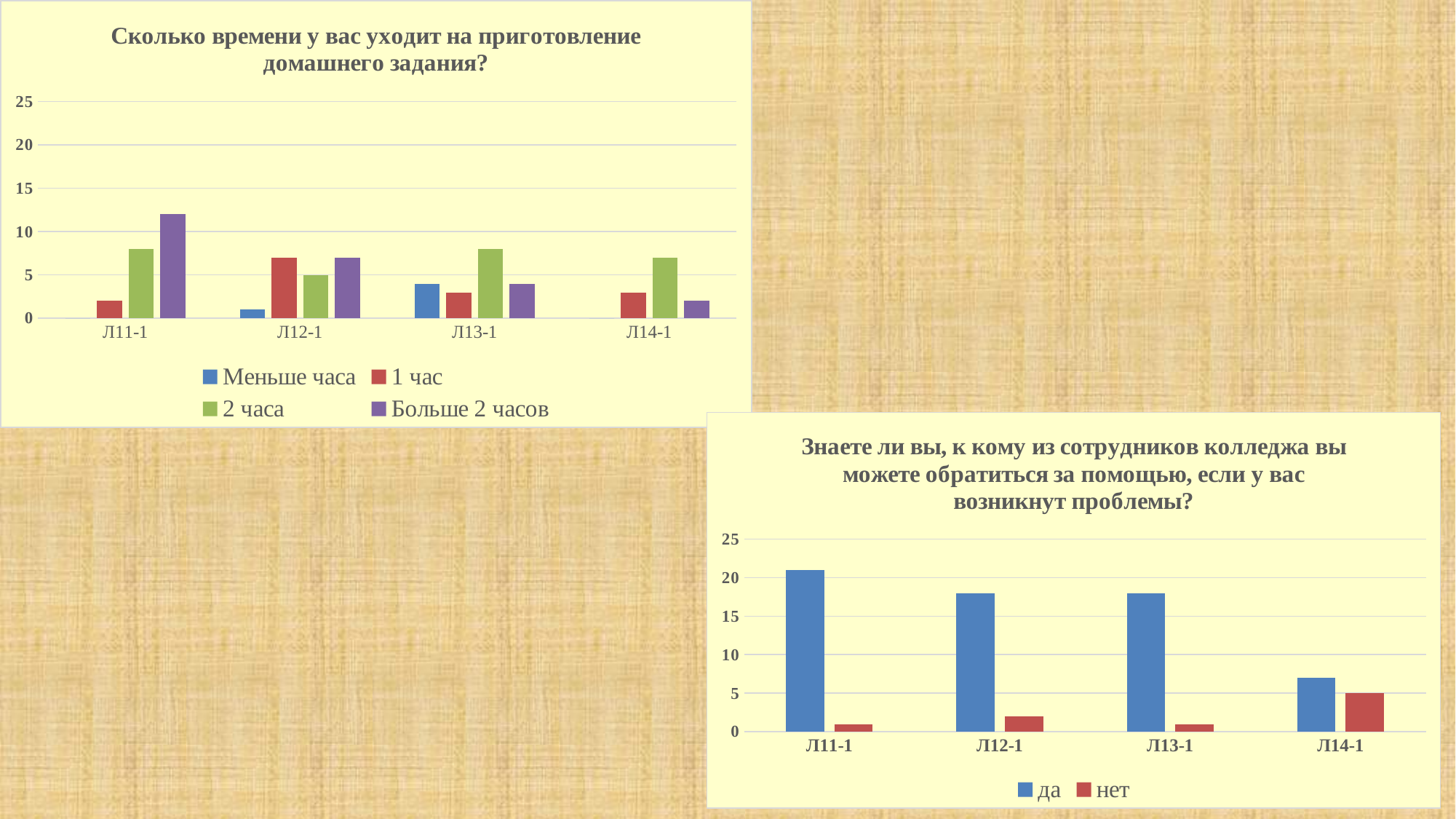

### Chart: Сколько времени у вас уходит на приготовление домашнего задания?

| Category | Меньше часа | 1 час | 2 часа | Больше 2 часов |
|---|---|---|---|---|
| Л11-1 | 0.0 | 2.0 | 8.0 | 12.0 |
| Л12-1 | 1.0 | 7.0 | 5.0 | 7.0 |
| Л13-1 | 4.0 | 3.0 | 8.0 | 4.0 |
| Л14-1 | 0.0 | 3.0 | 7.0 | 2.0 |

### Chart: Знаете ли вы, к кому из сотрудников колледжа вы можете обратиться за помощью, если у вас возникнут проблемы?

| Category | да | нет |
|---|---|---|
| Л11-1 | 21.0 | 1.0 |
| Л12-1 | 18.0 | 2.0 |
| Л13-1 | 18.0 | 1.0 |
| Л14-1 | 7.0 | 5.0 |